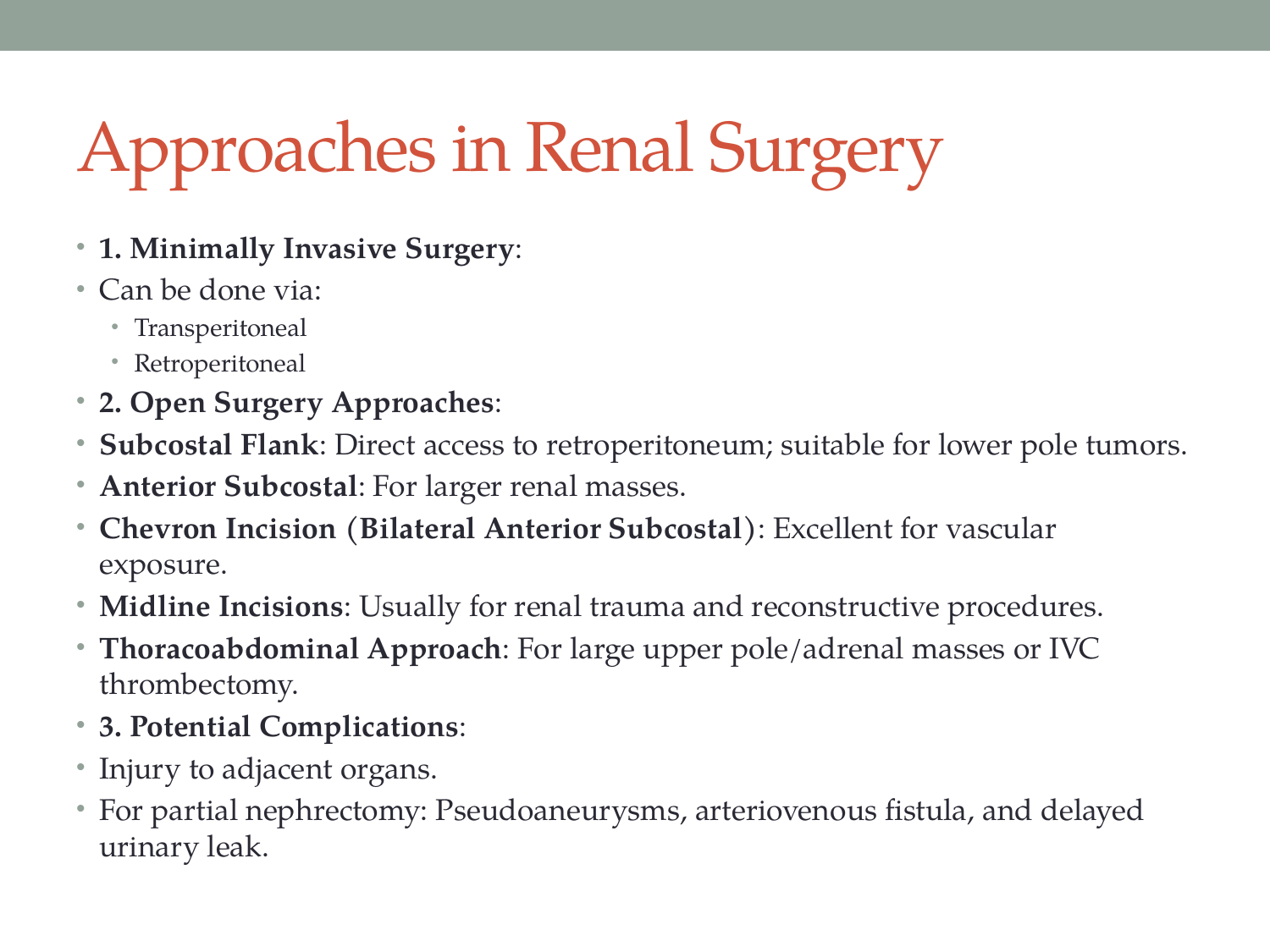

# Approaches in Renal Surgery
1. Minimally Invasive Surgery:
Can be done via:
Transperitoneal
Retroperitoneal
2. Open Surgery Approaches:
Subcostal Flank: Direct access to retroperitoneum; suitable for lower pole tumors.
Anterior Subcostal: For larger renal masses.
Chevron Incision (Bilateral Anterior Subcostal): Excellent for vascular exposure.
Midline Incisions: Usually for renal trauma and reconstructive procedures.
Thoracoabdominal Approach: For large upper pole/adrenal masses or IVC thrombectomy.
3. Potential Complications:
Injury to adjacent organs.
For partial nephrectomy: Pseudoaneurysms, arteriovenous fistula, and delayed urinary leak.